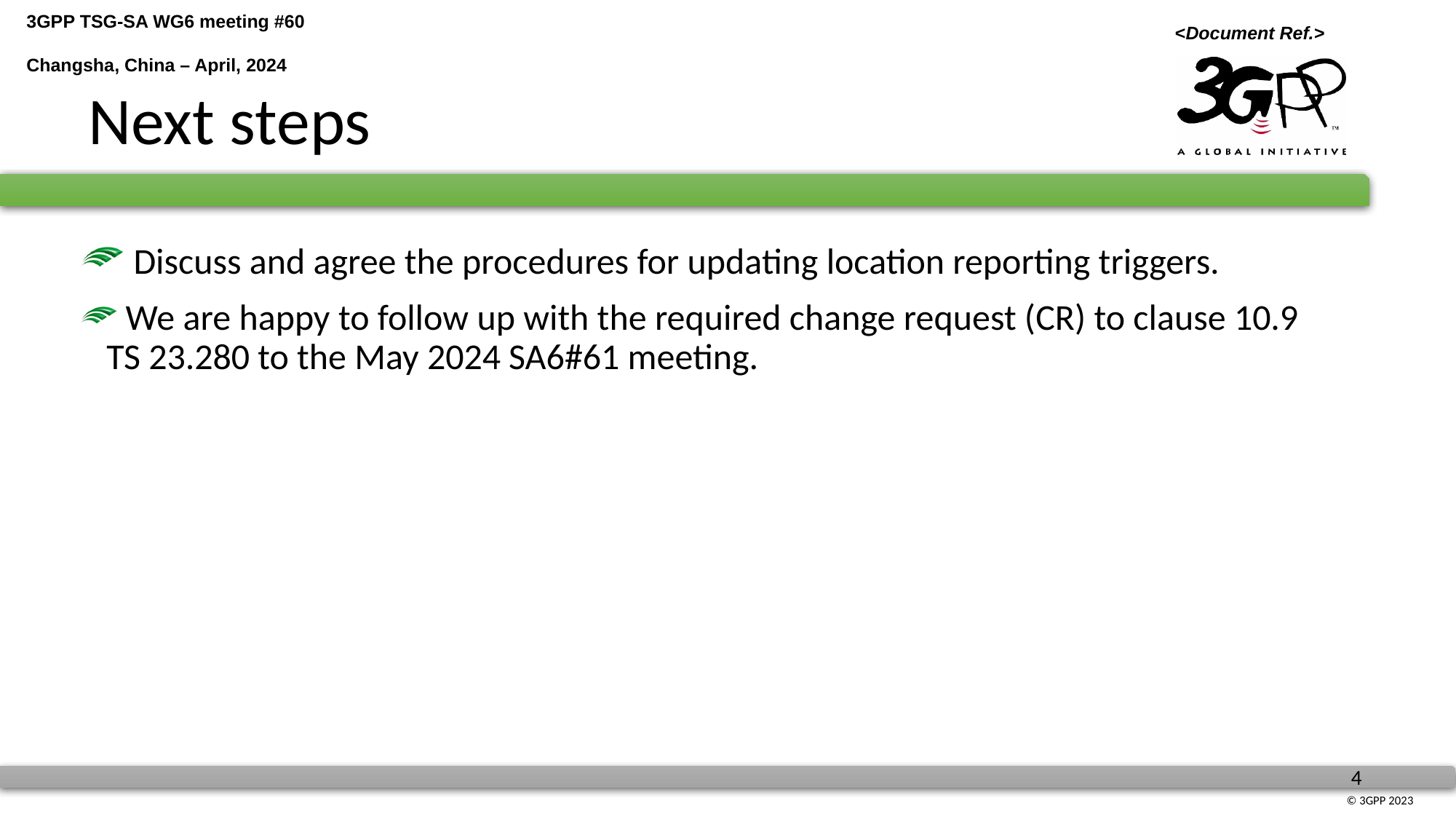

# Next steps
 Discuss and agree the procedures for updating location reporting triggers.
 We are happy to follow up with the required change request (CR) to clause 10.9 TS 23.280 to the May 2024 SA6#61 meeting.